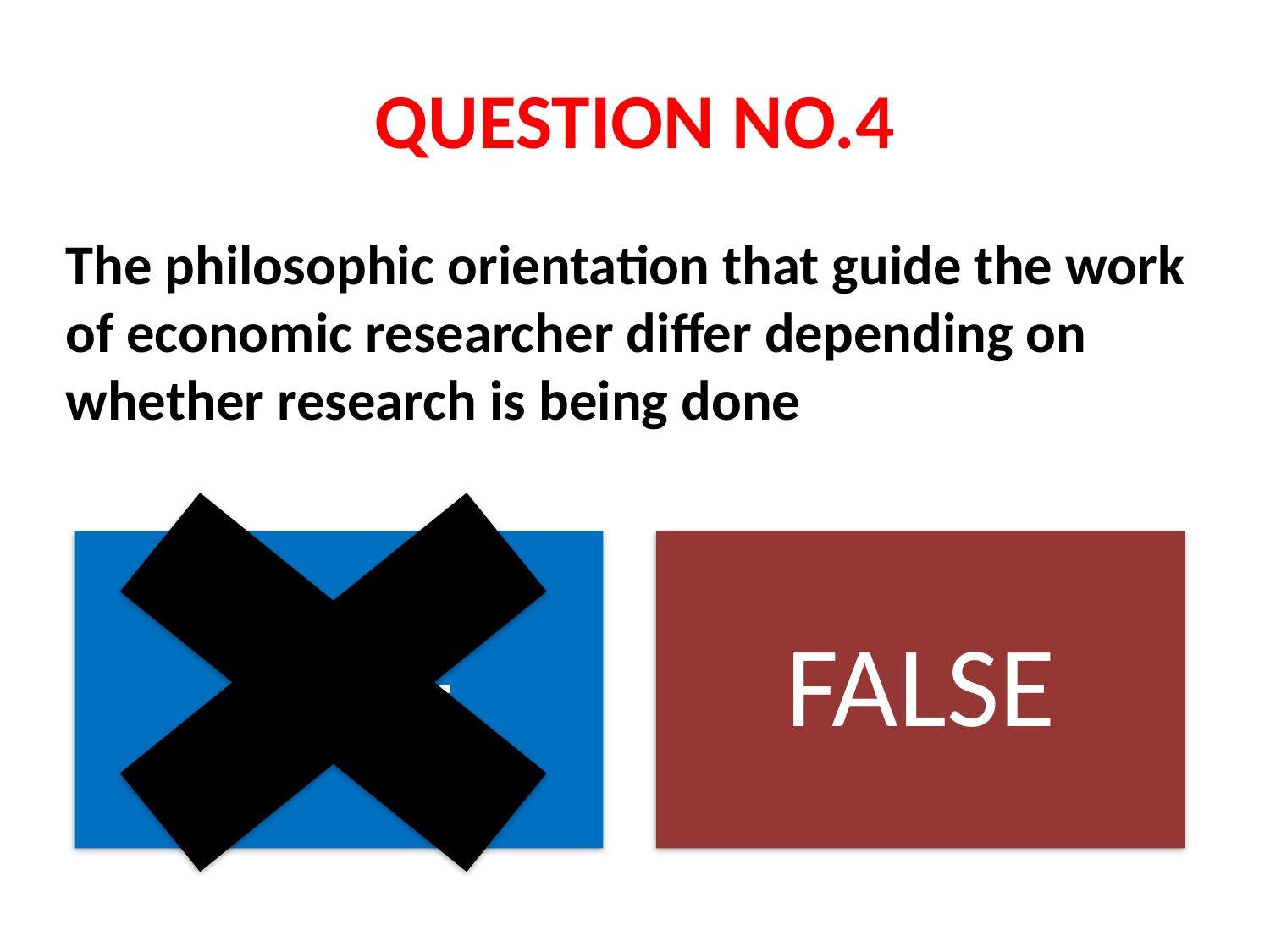

# QUESTION NO.4
The philosophic orientation that guide the work of economic researcher differ depending on whether research is being done

TRUE
FALSE